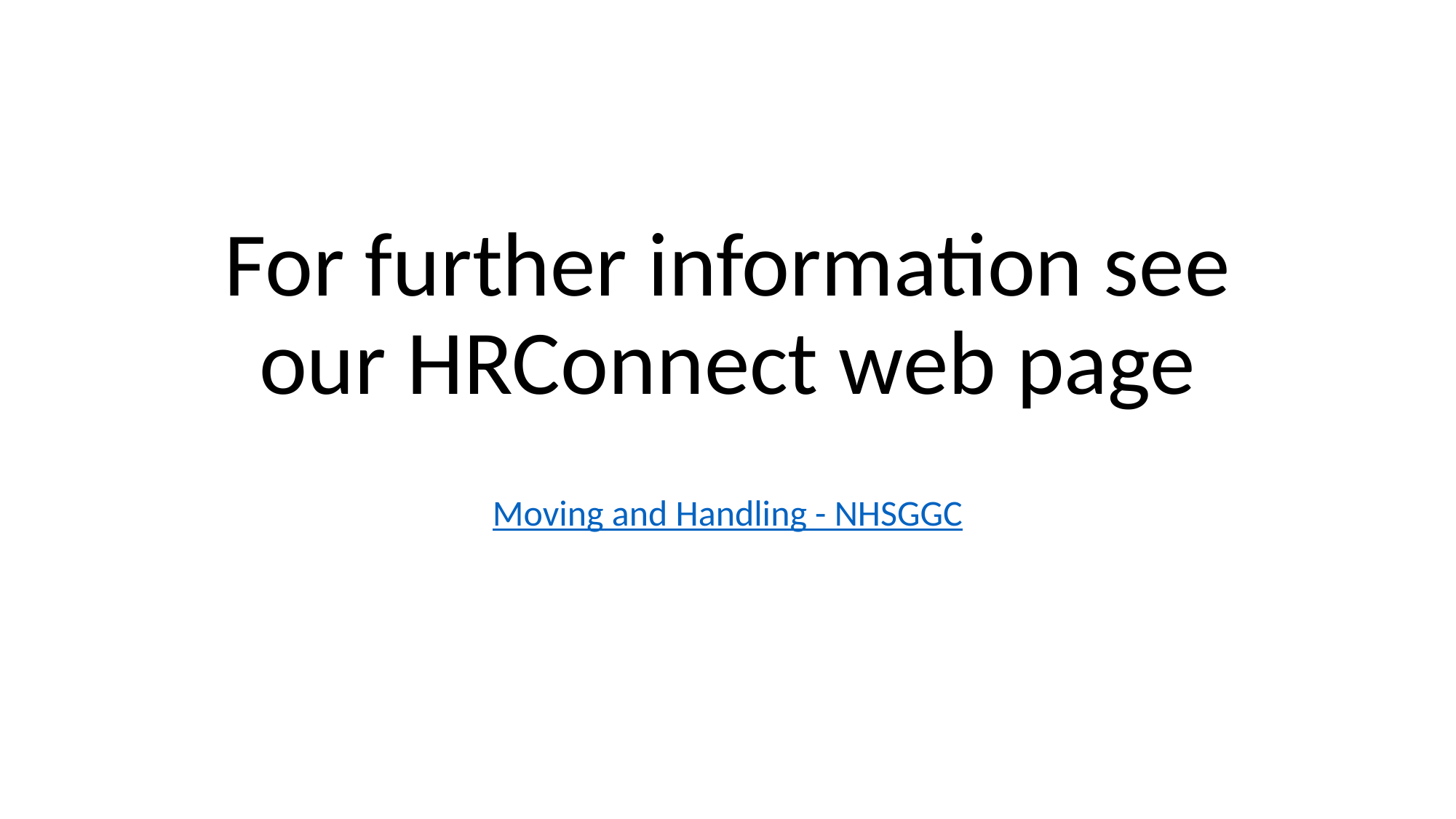

# For further information see our HRConnect web page

Moving and Handling - NHSGGC